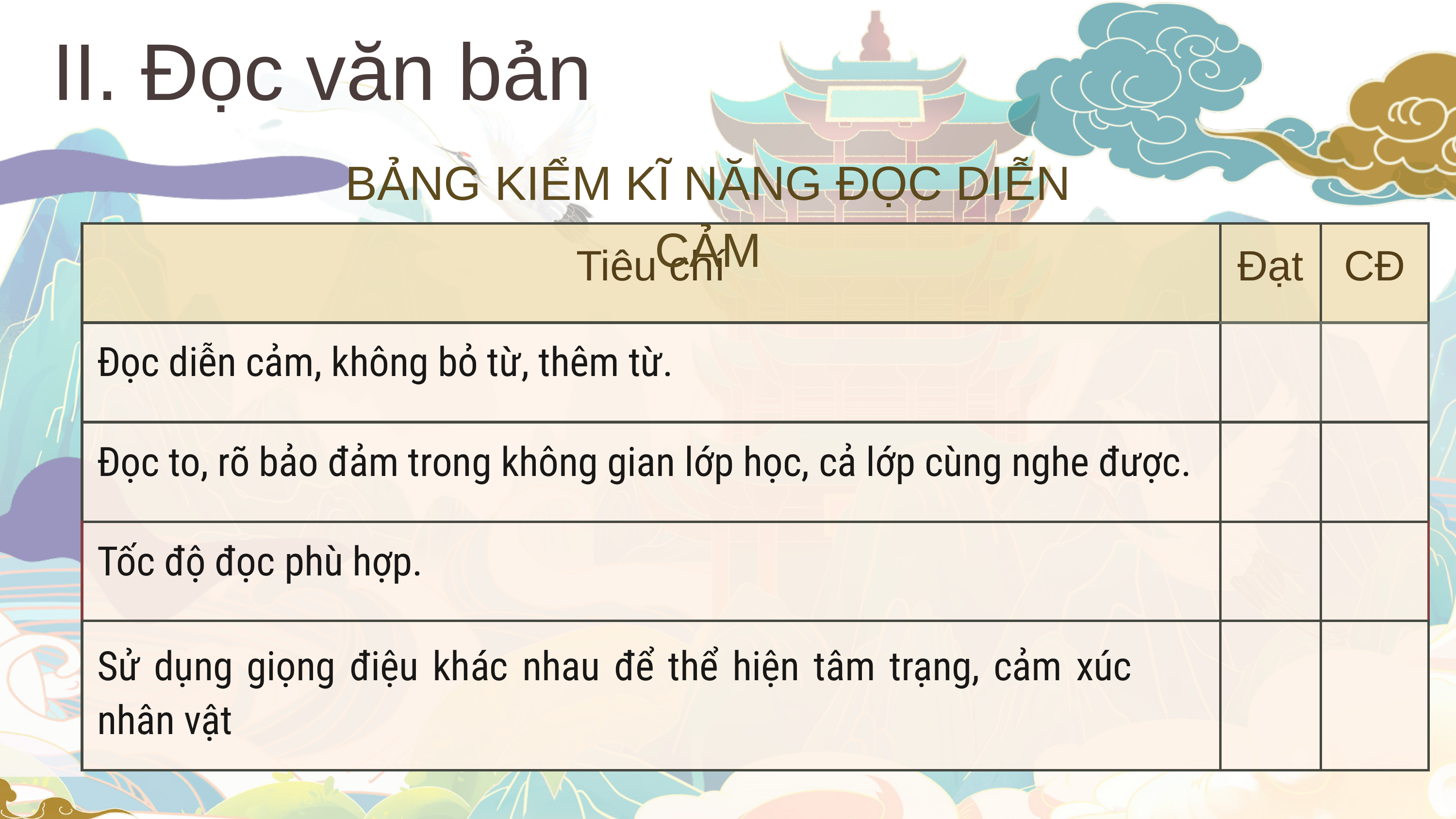

II. Đọc văn bản

BẢNG KIỂM KĨ NĂNG ĐỌC DIỄN CẢM

| Tiêu chí | Đạt | CĐ |
| --- | --- | --- |
| Đọc diễn cảm, không bỏ từ, thêm từ. |  |  |
| Đọc to, rõ bảo đảm trong không gian lớp học, cả lớp cùng nghe được. |  |  |
| Tốc độ đọc phù hợp. |  |  |
| Sử dụng giọng điệu khác nhau để thể hiện tâm trạng, cảm xúc của nhân vật |  |  |